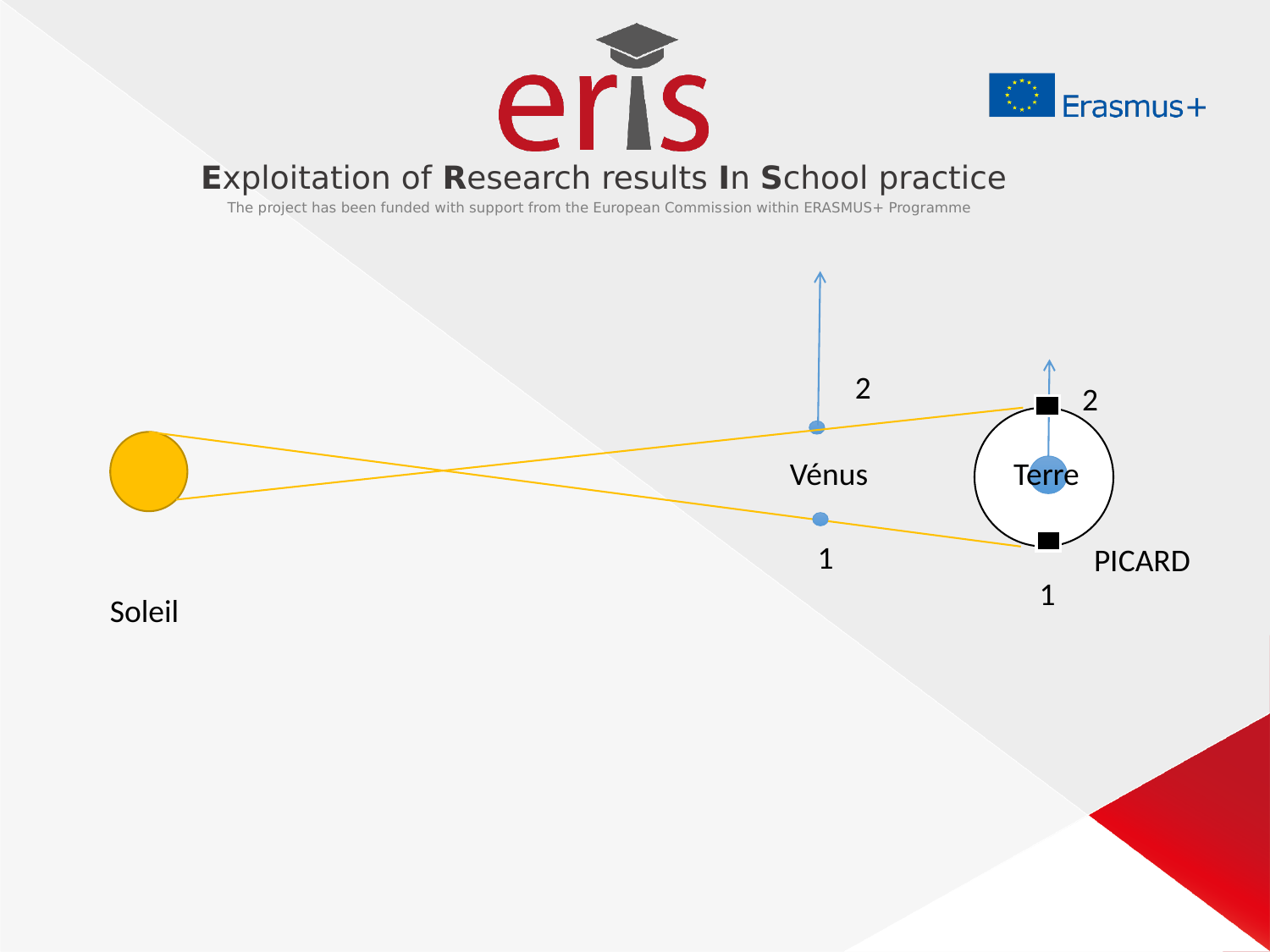

2
2

Vénus
Terre

1

PICARD
1
Soleil